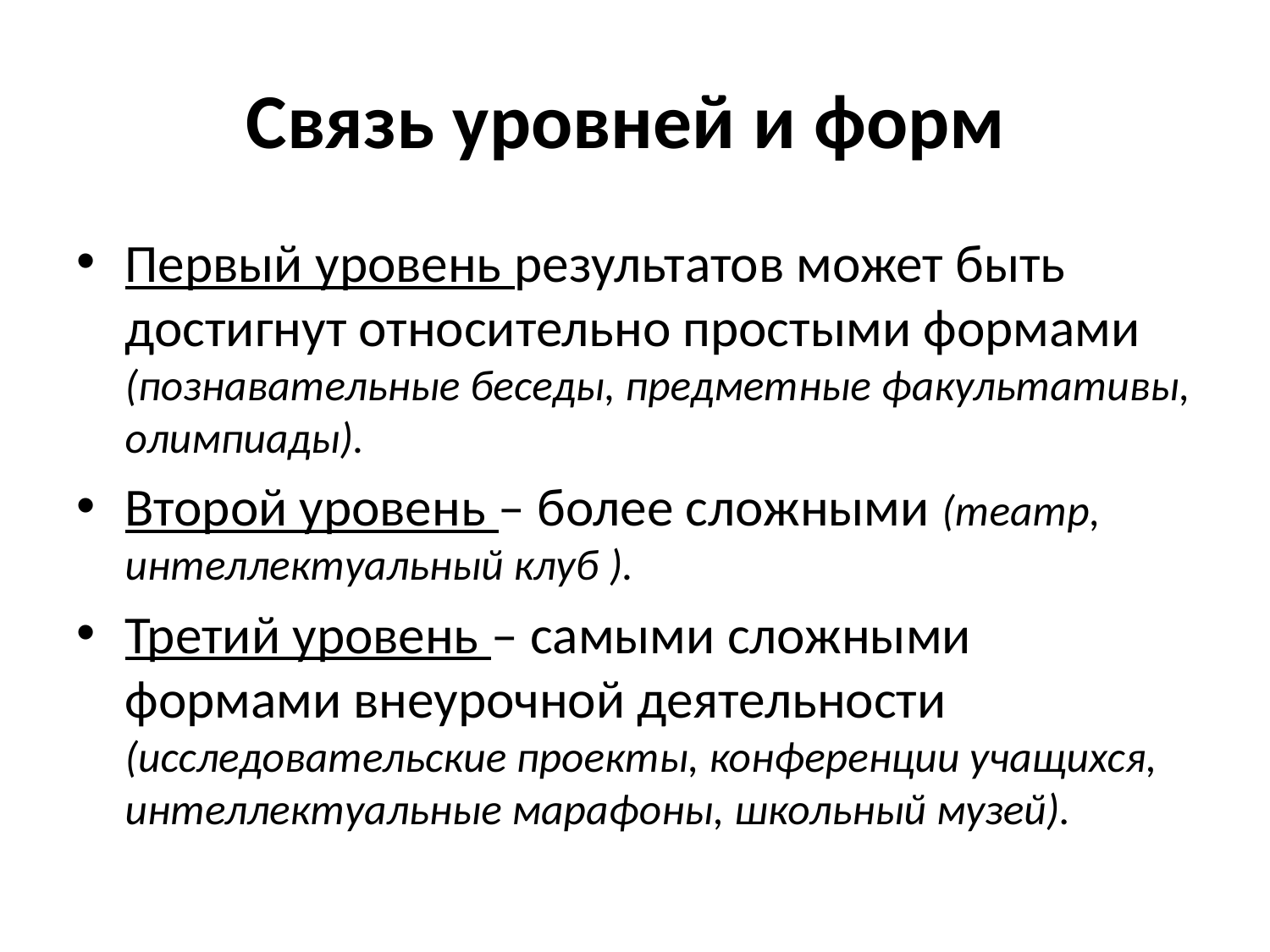

# Связь уровней и форм
Первый уровень результатов может быть достигнут относительно простыми формами (познавательные беседы, предметные факультативы, олимпиады).
Второй уровень – более сложными (театр, интеллектуальный клуб ).
Третий уровень – самыми сложными формами внеурочной деятельности (исследовательские проекты, конференции учащихся, интеллектуальные марафоны, школьный музей).